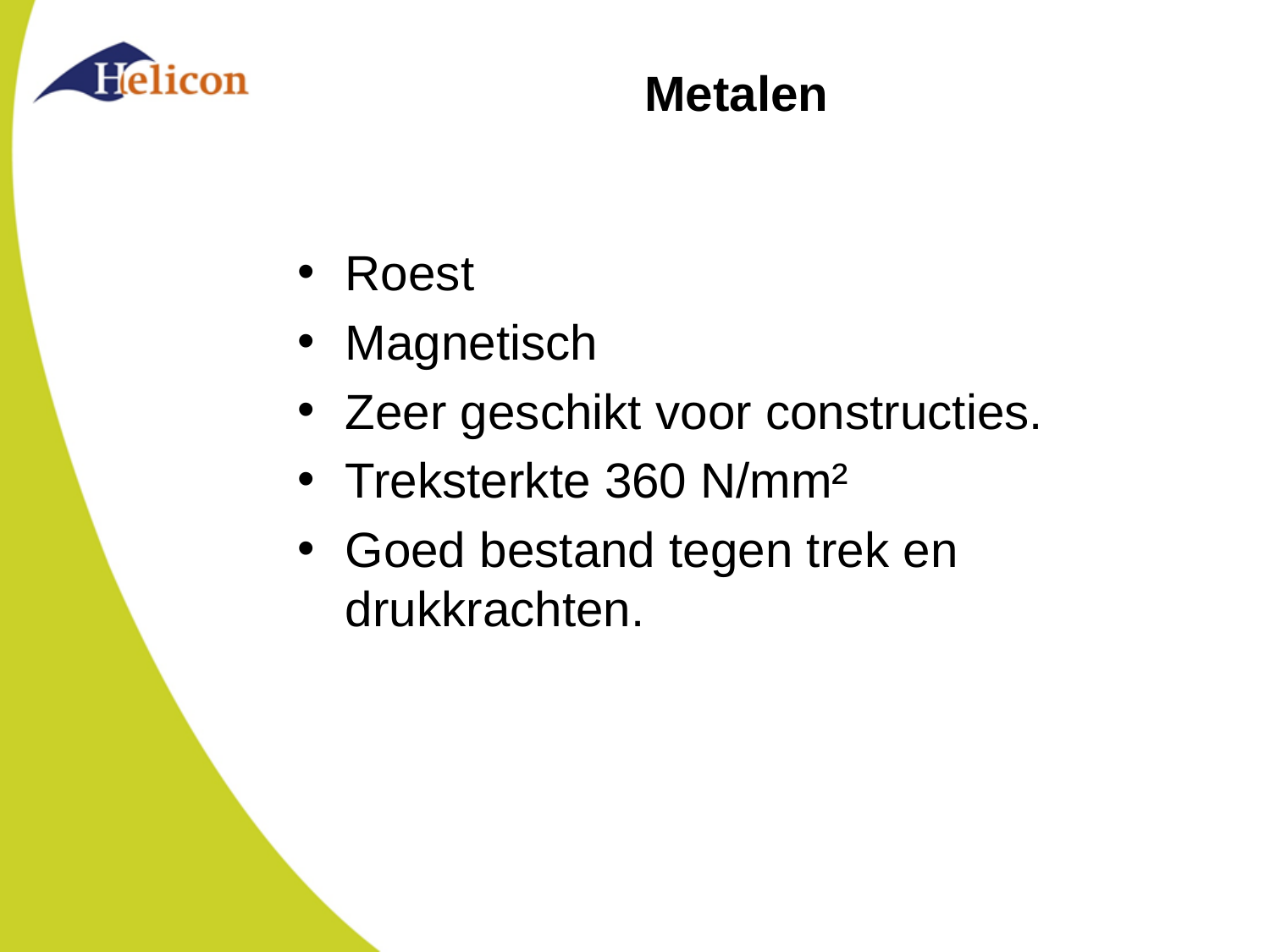

# Metalen

Roest
Magnetisch
Zeer geschikt voor constructies.
Treksterkte 360 N/mm²
Goed bestand tegen trek en drukkrachten.